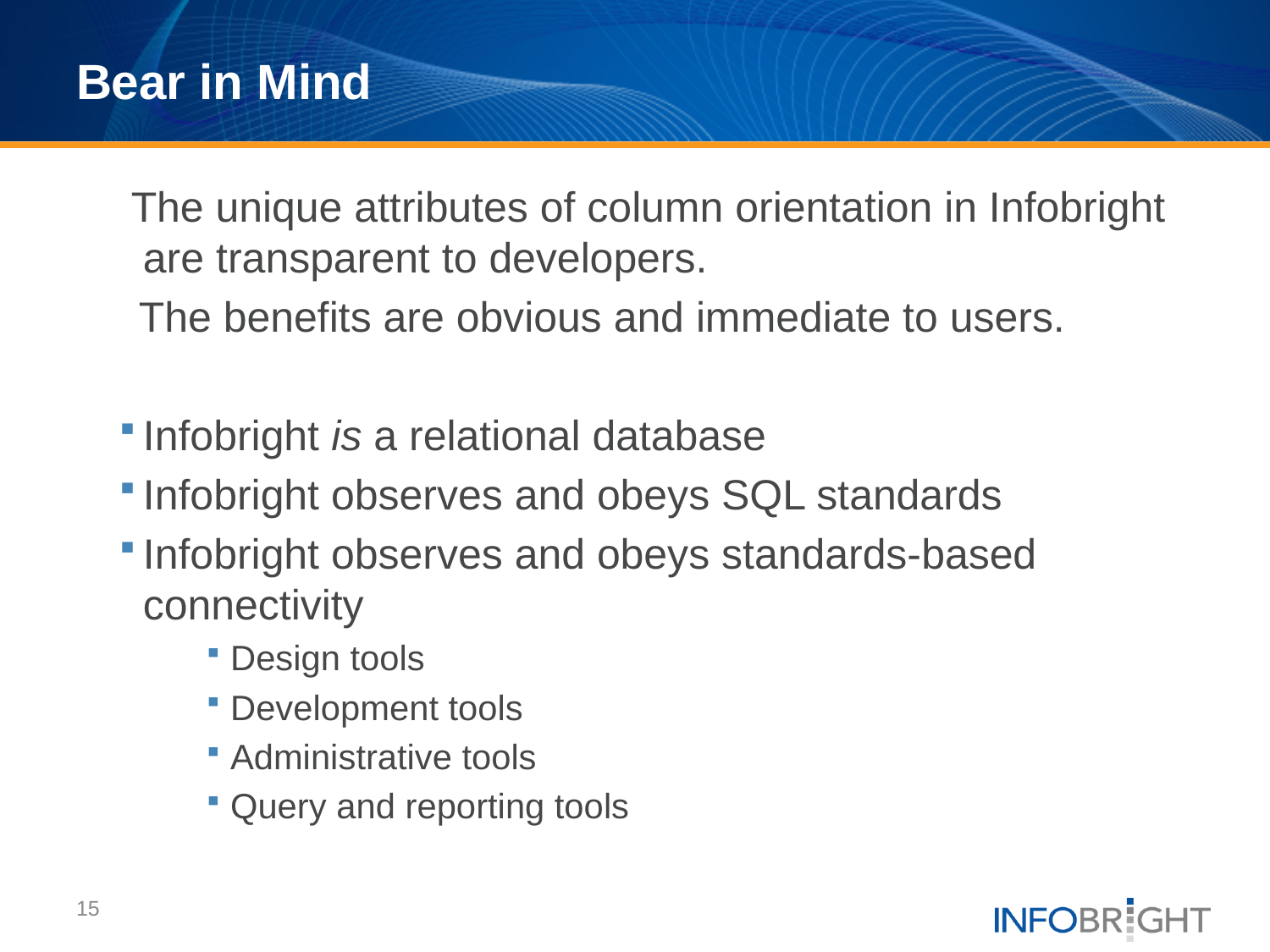

# Bear in Mind
 The unique attributes of column orientation in Infobright are transparent to developers.
     The benefits are obvious and immediate to users.

Infobright is a relational database
Infobright observes and obeys SQL standards
Infobright observes and obeys standards-based connectivity
Design tools
Development tools
Administrative tools
Query and reporting tools

15